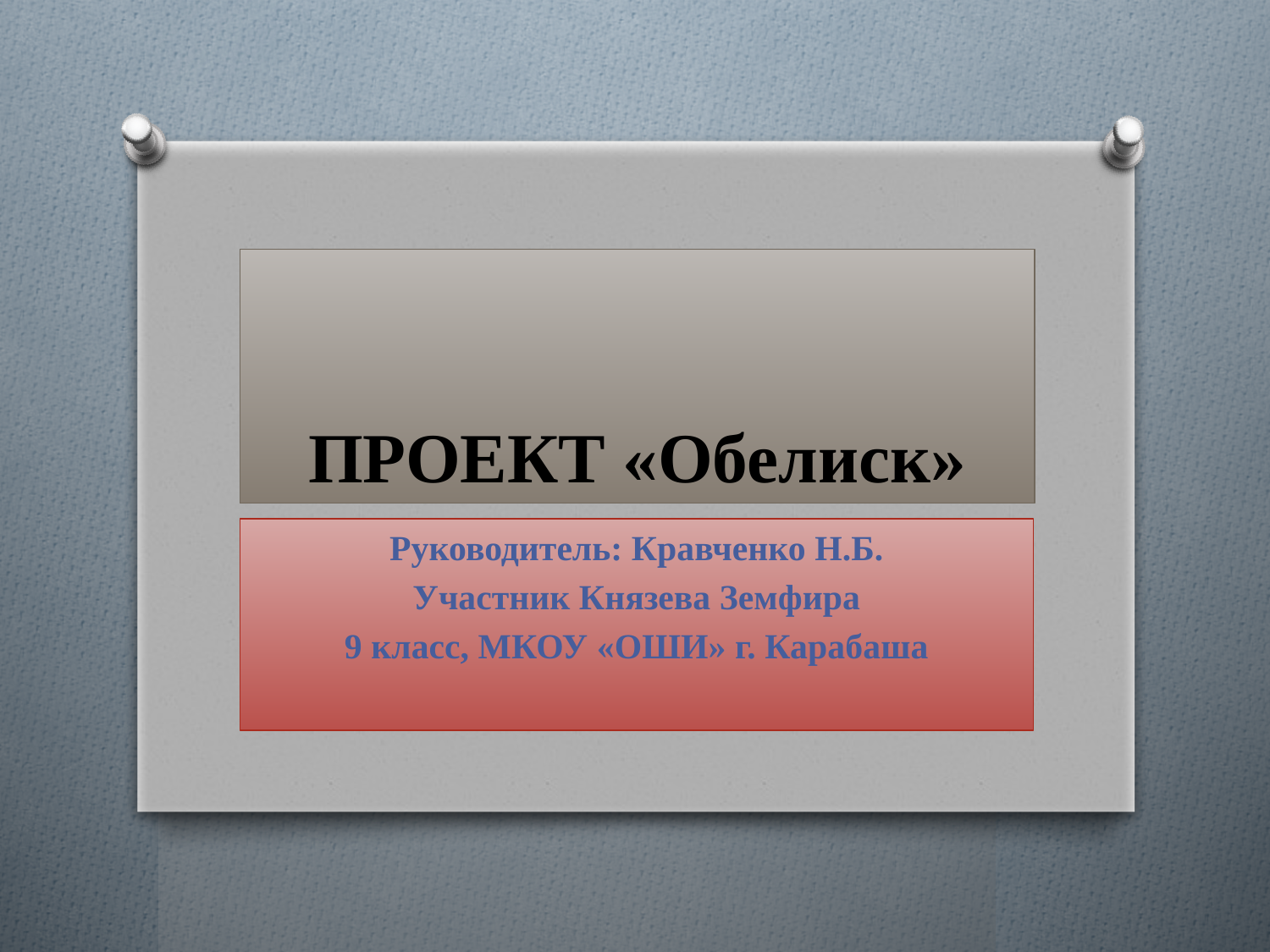

# ПРОЕКТ «Обелиск»
Руководитель: Кравченко Н.Б.
Участник Князева Земфира
9 класс, МКОУ «ОШИ» г. Карабаша